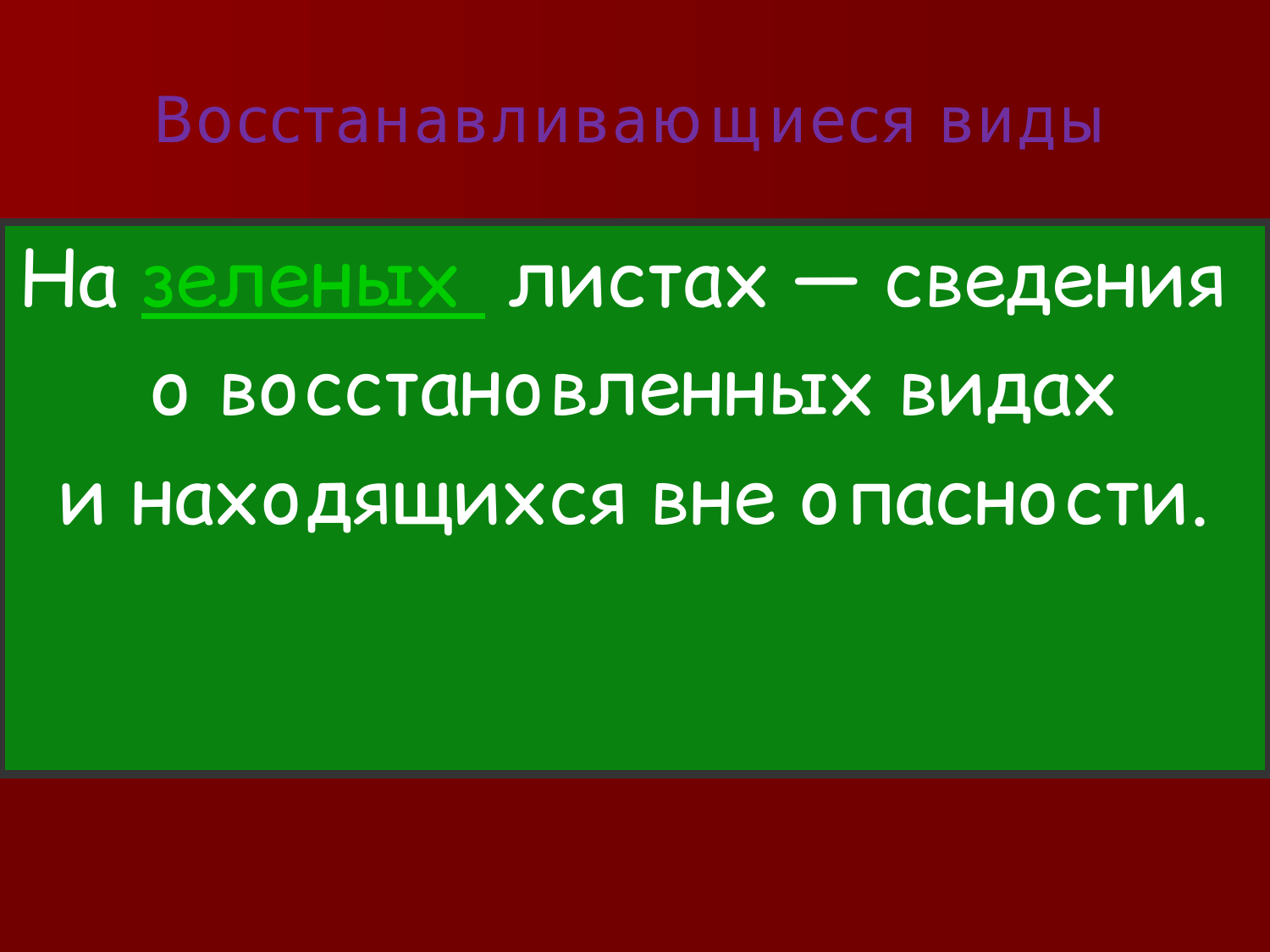

# Восстанавливающиеся виды
На зеленых  листах — сведения
о восстановленных видах
 и находящихся вне опасности.